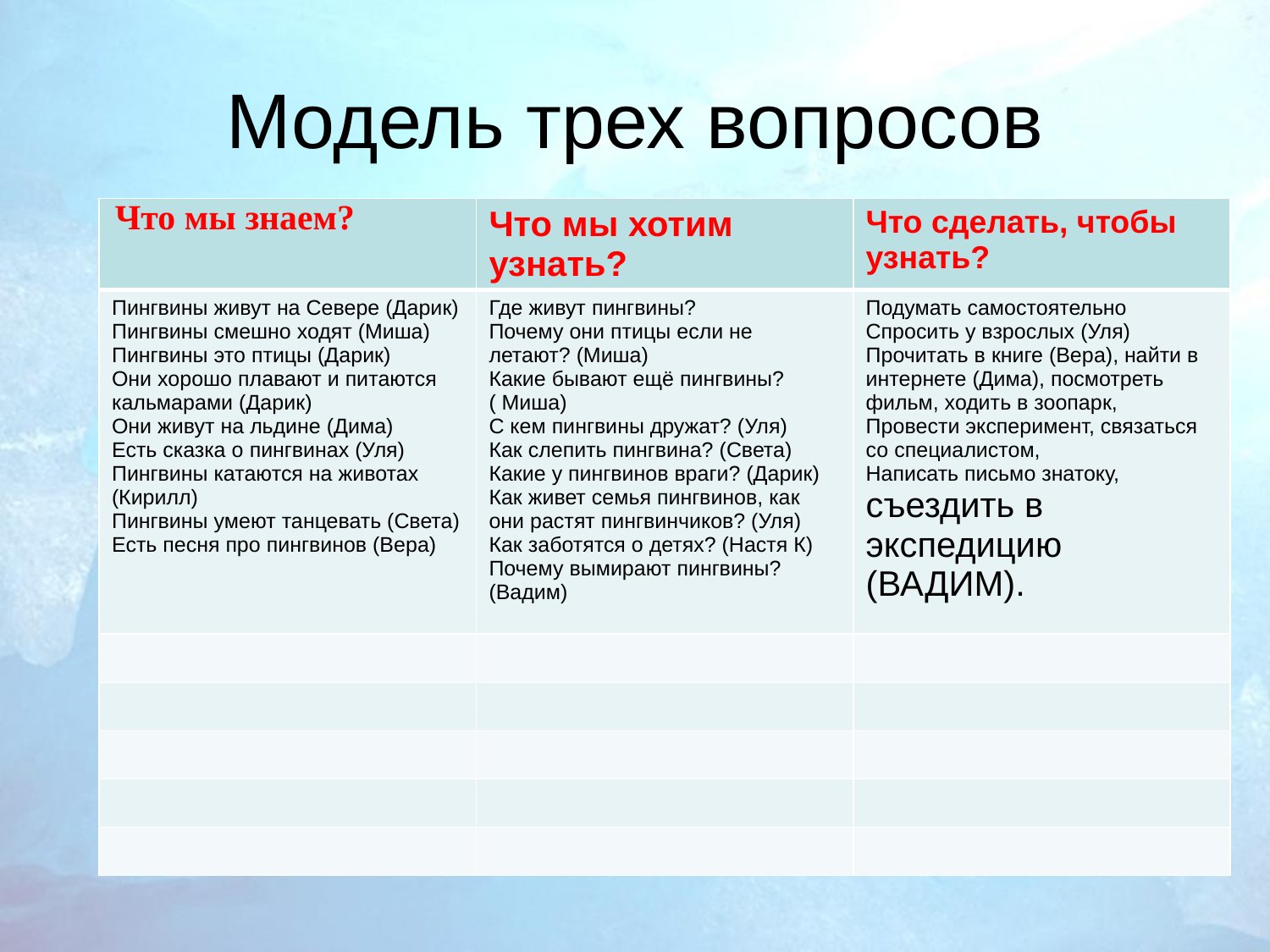

# Модель трех вопросов
| Что мы знаем? | Что мы хотим узнать? | Что сделать, чтобы узнать? |
| --- | --- | --- |
| Пингвины живут на Севере (Дарик) Пингвины смешно ходят (Миша) Пингвины это птицы (Дарик) Они хорошо плавают и питаются кальмарами (Дарик) Они живут на льдине (Дима) Есть сказка о пингвинах (Уля) Пингвины катаются на животах (Кирилл) Пингвины умеют танцевать (Света) Есть песня про пингвинов (Вера) | Где живут пингвины? Почему они птицы если не летают? (Миша) Какие бывают ещё пингвины? ( Миша) С кем пингвины дружат? (Уля) Как слепить пингвина? (Света) Какие у пингвинов враги? (Дарик) Как живет семья пингвинов, как они растят пингвинчиков? (Уля) Как заботятся о детях? (Настя К) Почему вымирают пингвины? (Вадим) | Подумать самостоятельно Спросить у взрослых (Уля) Прочитать в книге (Вера), найти в интернете (Дима), посмотреть фильм, ходить в зоопарк, Провести эксперимент, связаться со специалистом, Написать письмо знатоку, съездить в экспедицию (ВАДИМ). |
|  |  |  |
|  |  |  |
|  |  |  |
|  |  |  |
|  |  |  |